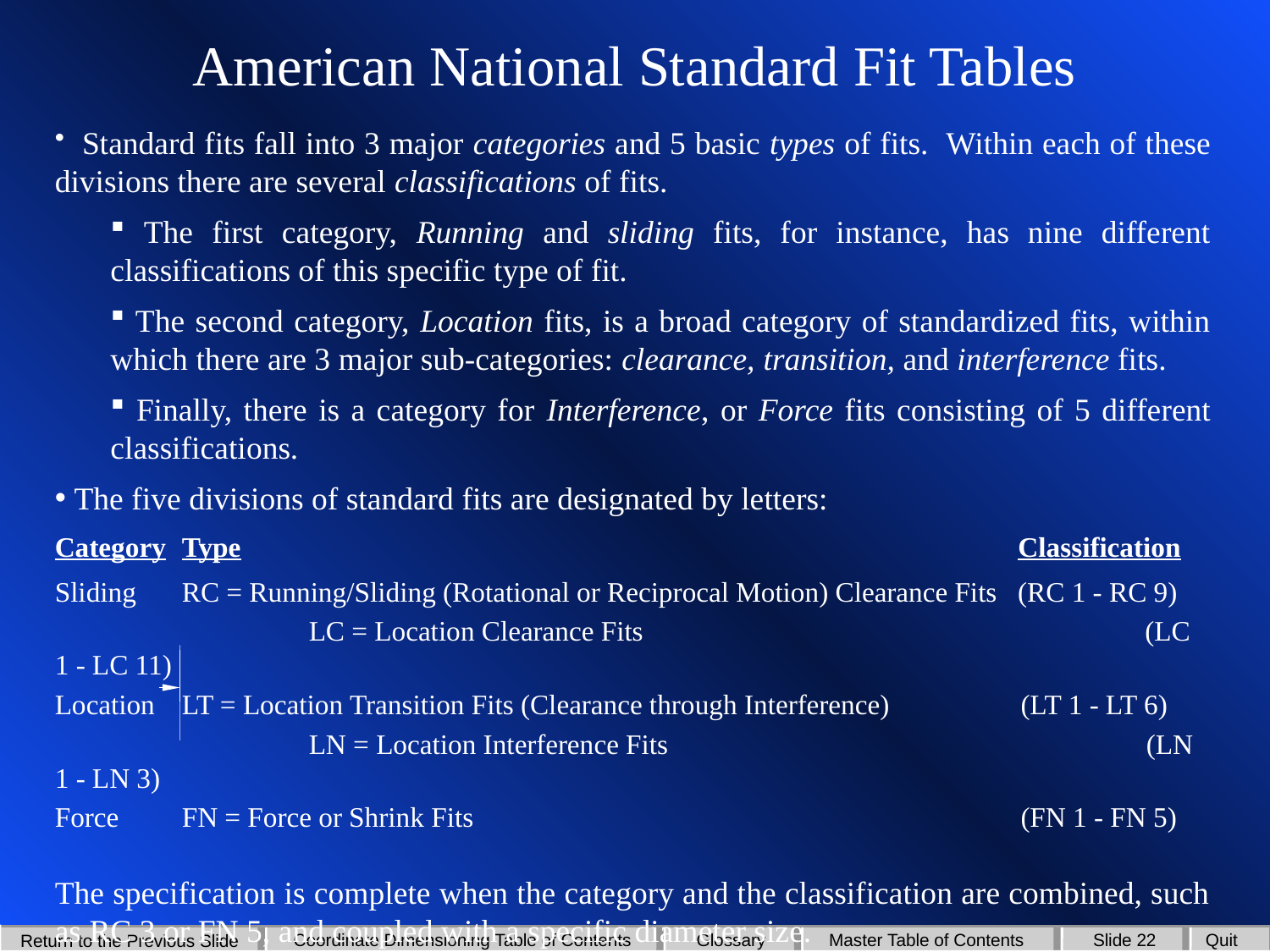

# American National Standard Fit Tables
  Standard fits fall into 3 major categories and 5 basic types of fits.  Within each of these divisions there are several classifications of fits.
 The first category, Running and sliding fits, for instance, has nine different classifications of this specific type of fit.
 The second category, Location fits, is a broad category of standardized fits, within which there are 3 major sub-categories: clearance, transition, and interference fits.
 Finally, there is a category for Interference, or Force fits consisting of 5 different classifications.
 The five divisions of standard fits are designated by letters:
Category 	Type       				                                               Classification
Sliding 	RC = Running/Sliding (Rotational or Reciprocal Motion) Clearance Fits   (RC 1 - RC 9)
		LC = Location Clearance Fits 		                                               (LC 1 - LC 11)
Location	LT = Location Transition Fits (Clearance through Interference) 	           (LT 1 - LT 6)
		LN = Location Interference Fits 			                             (LN 1 - LN 3)
Force	FN = Force or Shrink Fits 				           (FN 1 - FN 5)

The specification is complete when the category and the classification are combined, such as RC 3 or FN 5, and coupled with a specific diameter size.